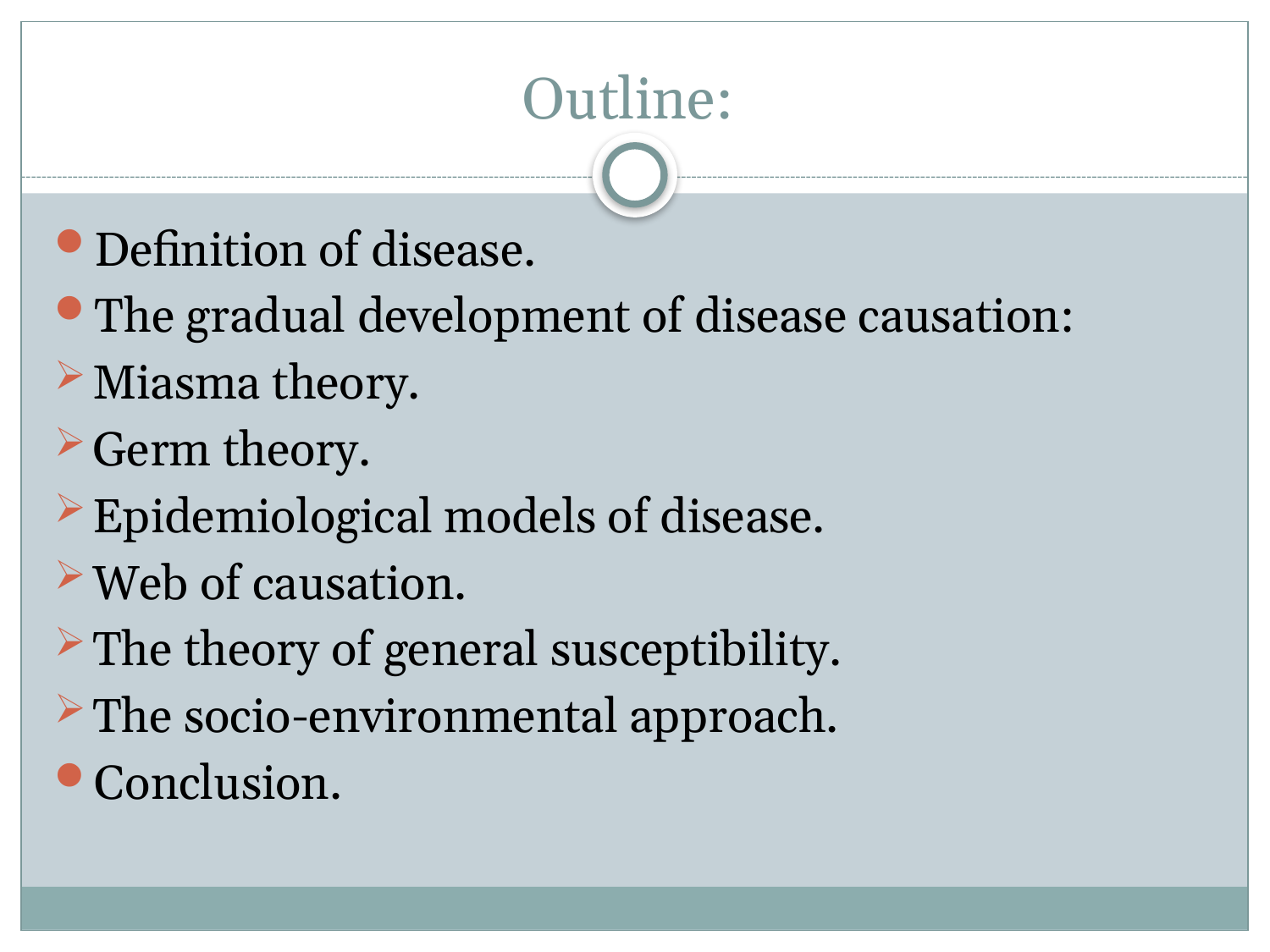

# Outline:
Definition of disease.
The gradual development of disease causation:
Miasma theory.
Germ theory.
Epidemiological models of disease.
Web of causation.
The theory of general susceptibility.
The socio-environmental approach.
Conclusion.